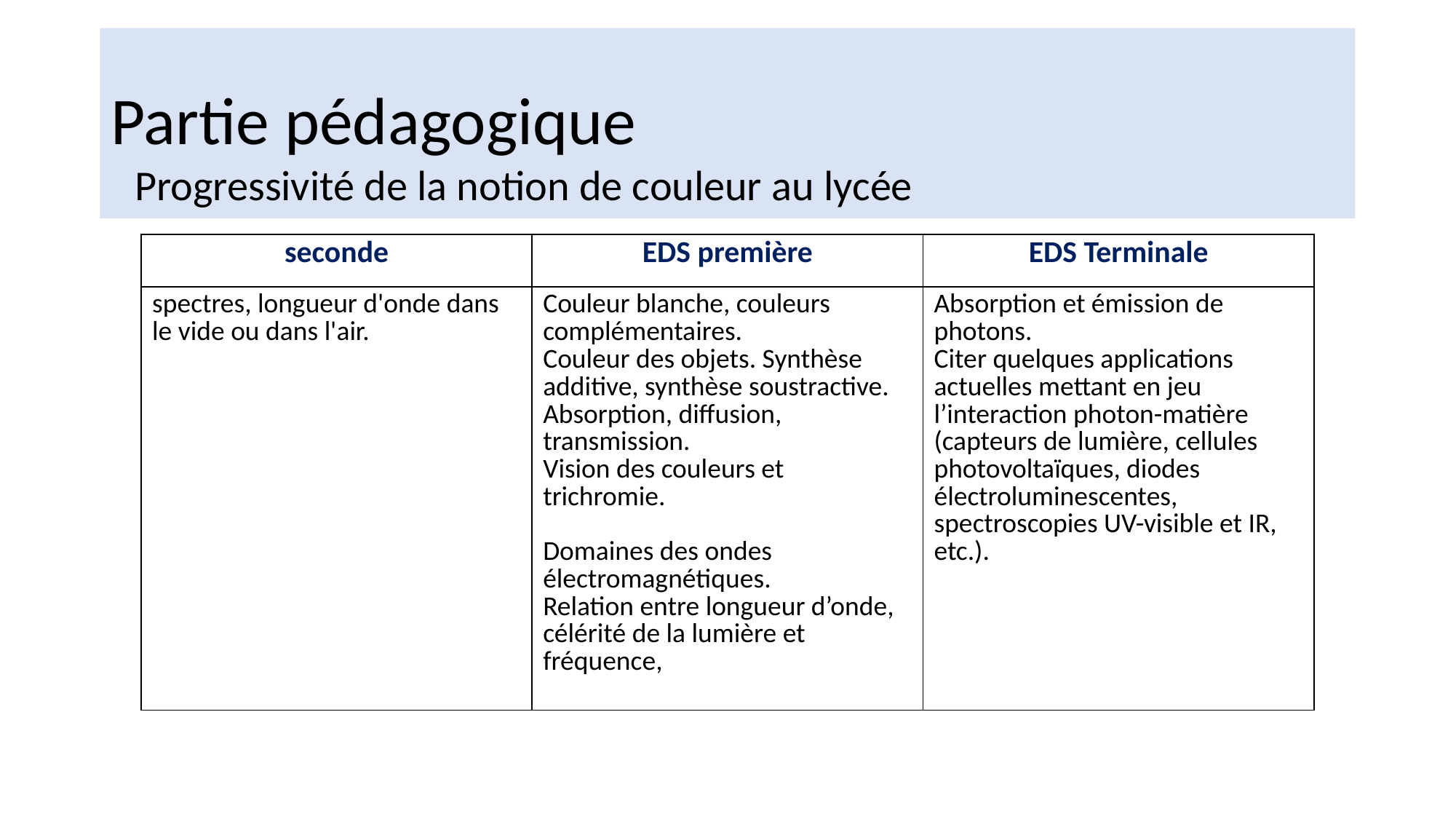

# Partie pédagogique
Progressivité de la notion de couleur au lycée

| seconde | EDS première | EDS Terminale |
| --- | --- | --- |
| spectres, longueur d'onde dans le vide ou dans l'air. | Couleur blanche, couleurs complémentaires. Couleur des objets. Synthèse additive, synthèse soustractive. Absorption, diffusion, transmission. Vision des couleurs et trichromie. Domaines des ondes électromagnétiques. Relation entre longueur d’onde, célérité de la lumière et fréquence, | Absorption et émission de photons. Citer quelques applications actuelles mettant en jeu l’interaction photon-matière (capteurs de lumière, cellules photovoltaïques, diodes électroluminescentes, spectroscopies UV-visible et IR, etc.). |